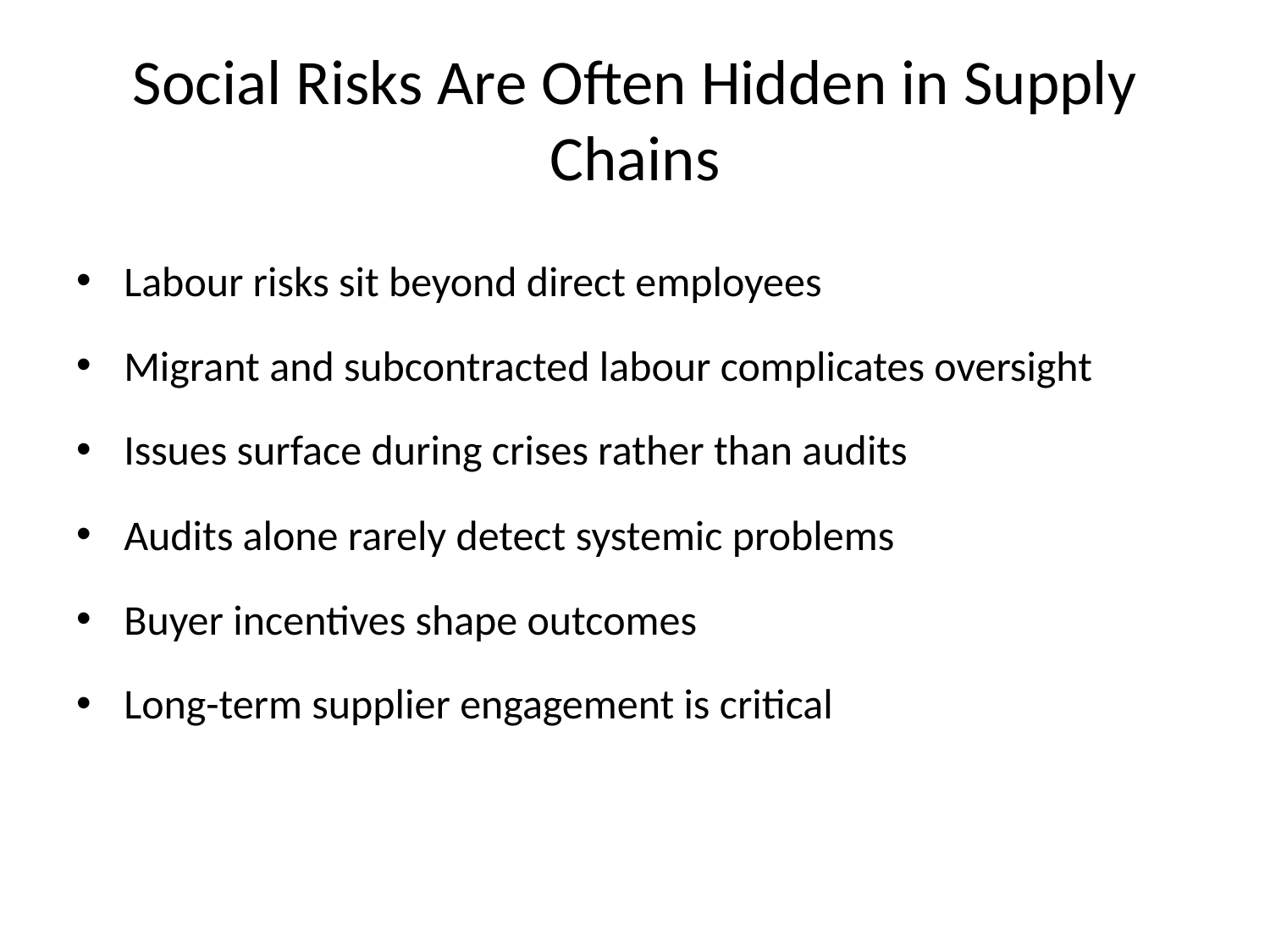

# Social Risks Are Often Hidden in Supply Chains
Labour risks sit beyond direct employees
Migrant and subcontracted labour complicates oversight
Issues surface during crises rather than audits
Audits alone rarely detect systemic problems
Buyer incentives shape outcomes
Long-term supplier engagement is critical